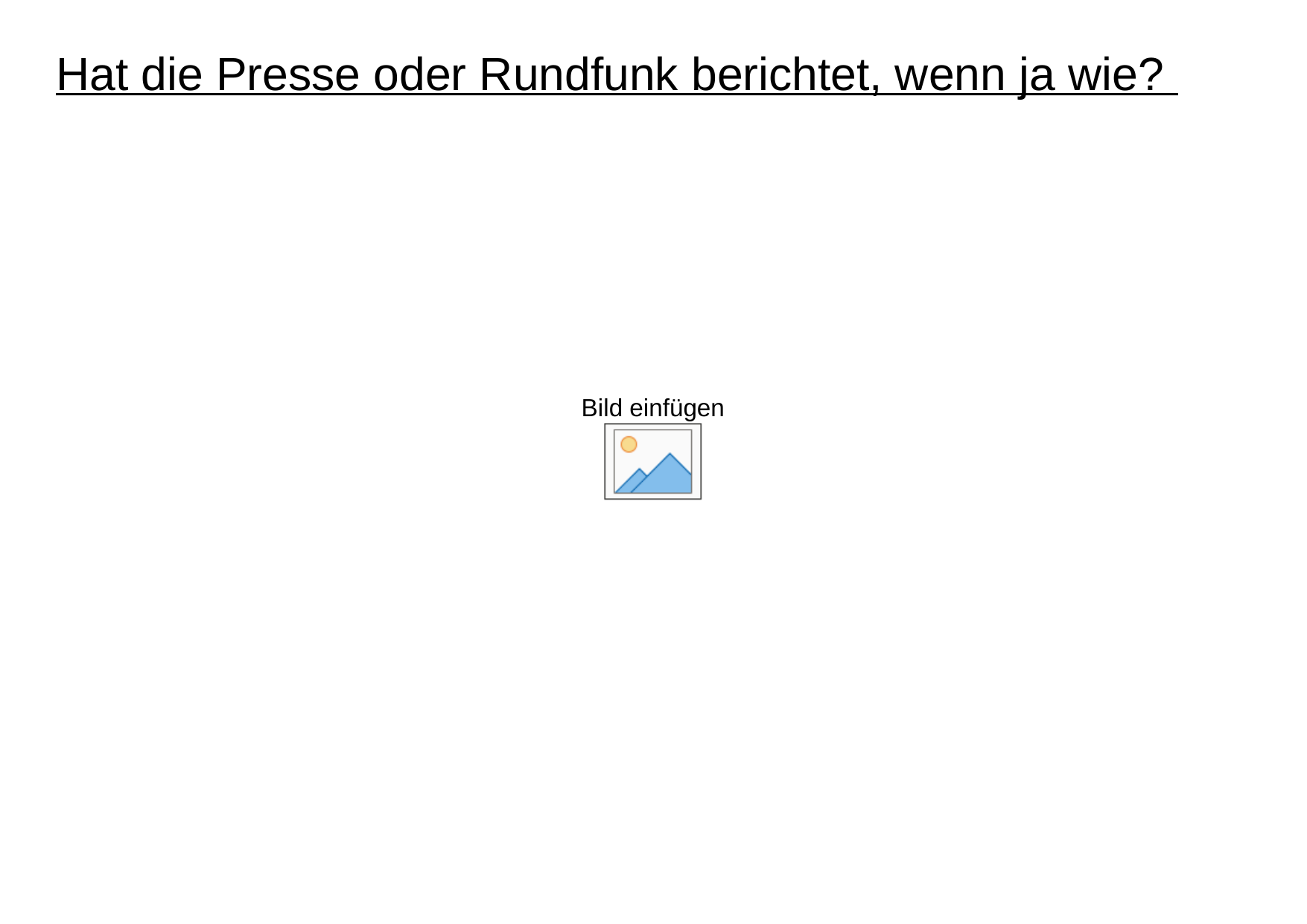

# Hat die Presse oder Rundfunk berichtet, wenn ja wie?
Seite 10
Titel der Präsentation • 16. Dezember 2013 • Manfred Mustermann